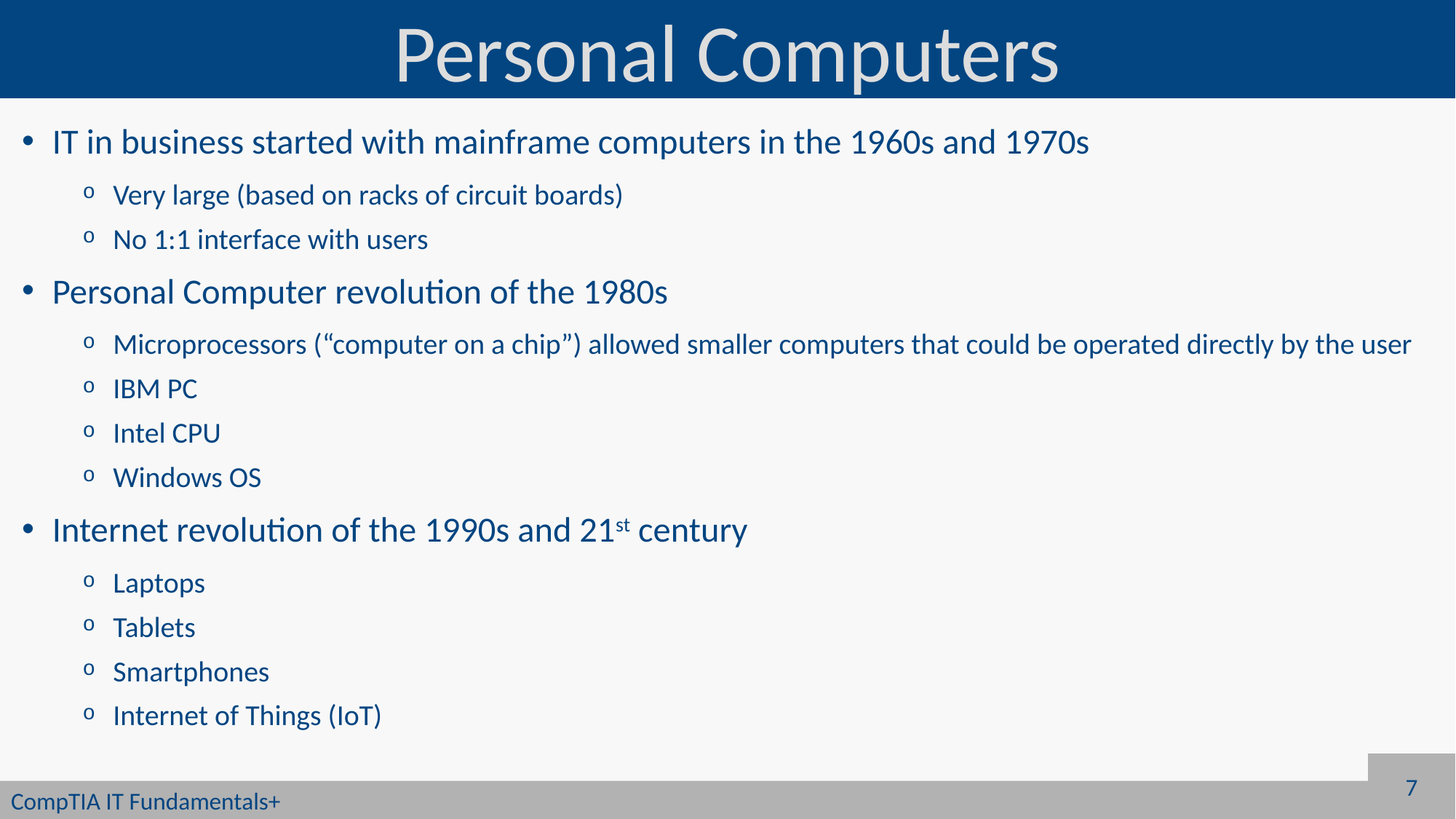

# Personal Computers
IT in business started with mainframe computers in the 1960s and 1970s
Very large (based on racks of circuit boards)
No 1:1 interface with users
Personal Computer revolution of the 1980s
Microprocessors (“computer on a chip”) allowed smaller computers that could be operated directly by the user
IBM PC
Intel CPU
Windows OS
Internet revolution of the 1990s and 21st century
Laptops
Tablets
Smartphones
Internet of Things (IoT)
7
CompTIA IT Fundamentals+